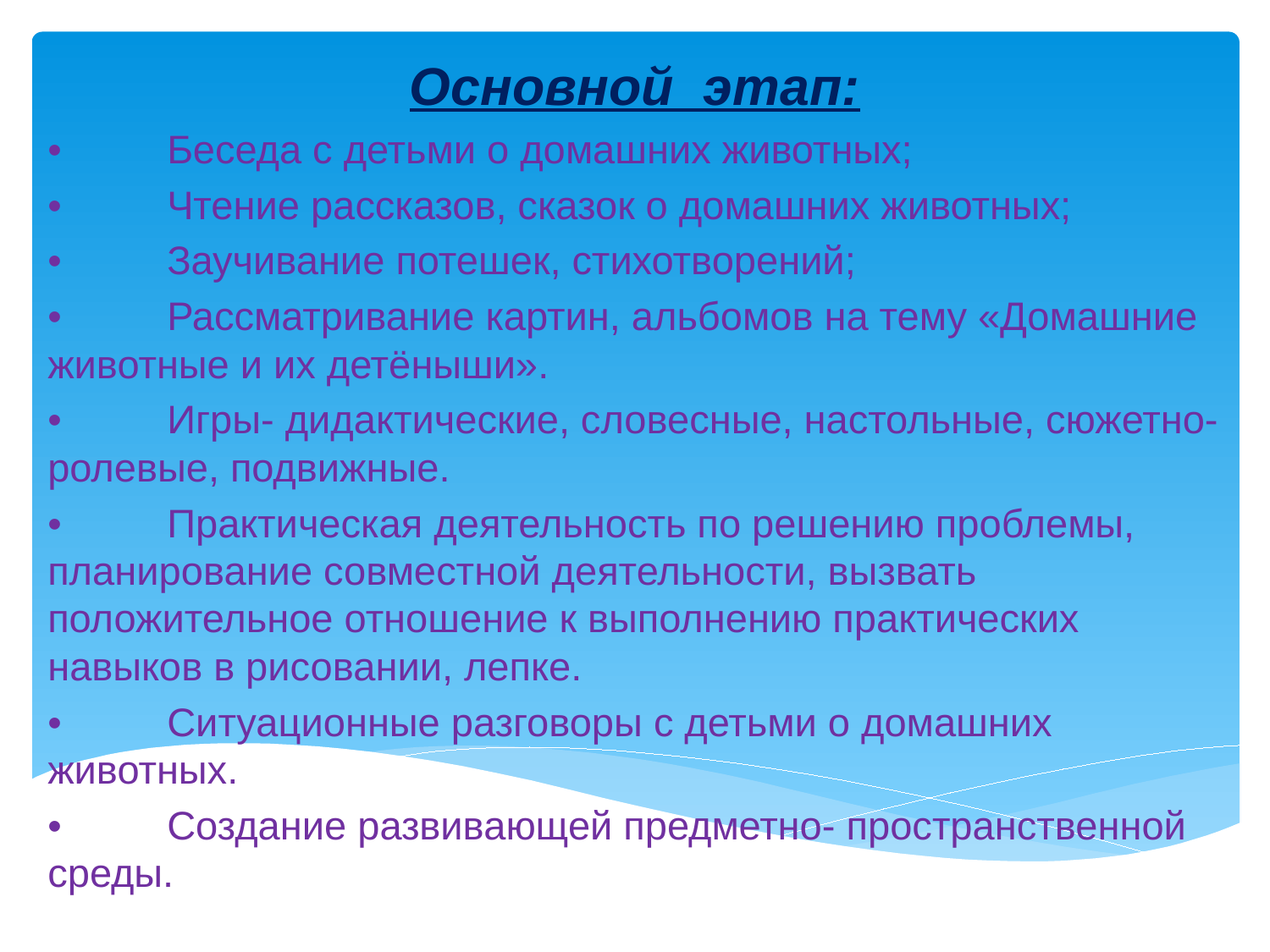

Основной  этап:
•	Беседа с детьми о домашних животных;
•	Чтение рассказов, сказок о домашних животных;
•	Заучивание потешек, стихотворений;
•	Рассматривание картин, альбомов на тему «Домашние животные и их детёныши».
•	Игры- дидактические, словесные, настольные, сюжетно- ролевые, подвижные.
•	Практическая деятельность по решению проблемы, планирование совместной деятельности, вызвать положительное отношение к выполнению практических навыков в рисовании, лепке.
•	Ситуационные разговоры с детьми о домашних животных.
•	Создание развивающей предметно- пространственной среды.